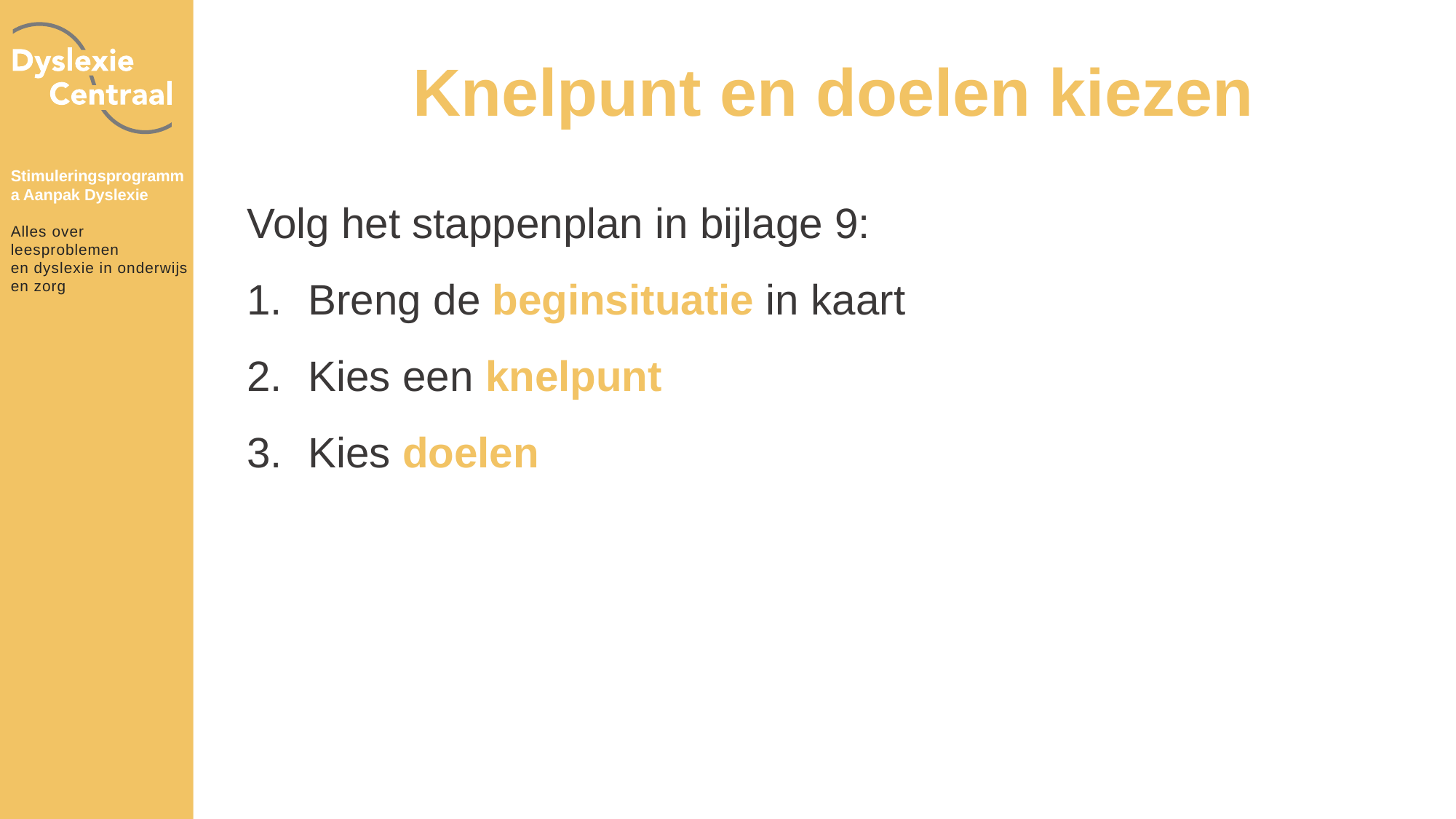

# Knelpunt en doelen kiezen
Volg het stappenplan in bijlage 9:
Breng de beginsituatie in kaart
Kies een knelpunt
Kies doelen